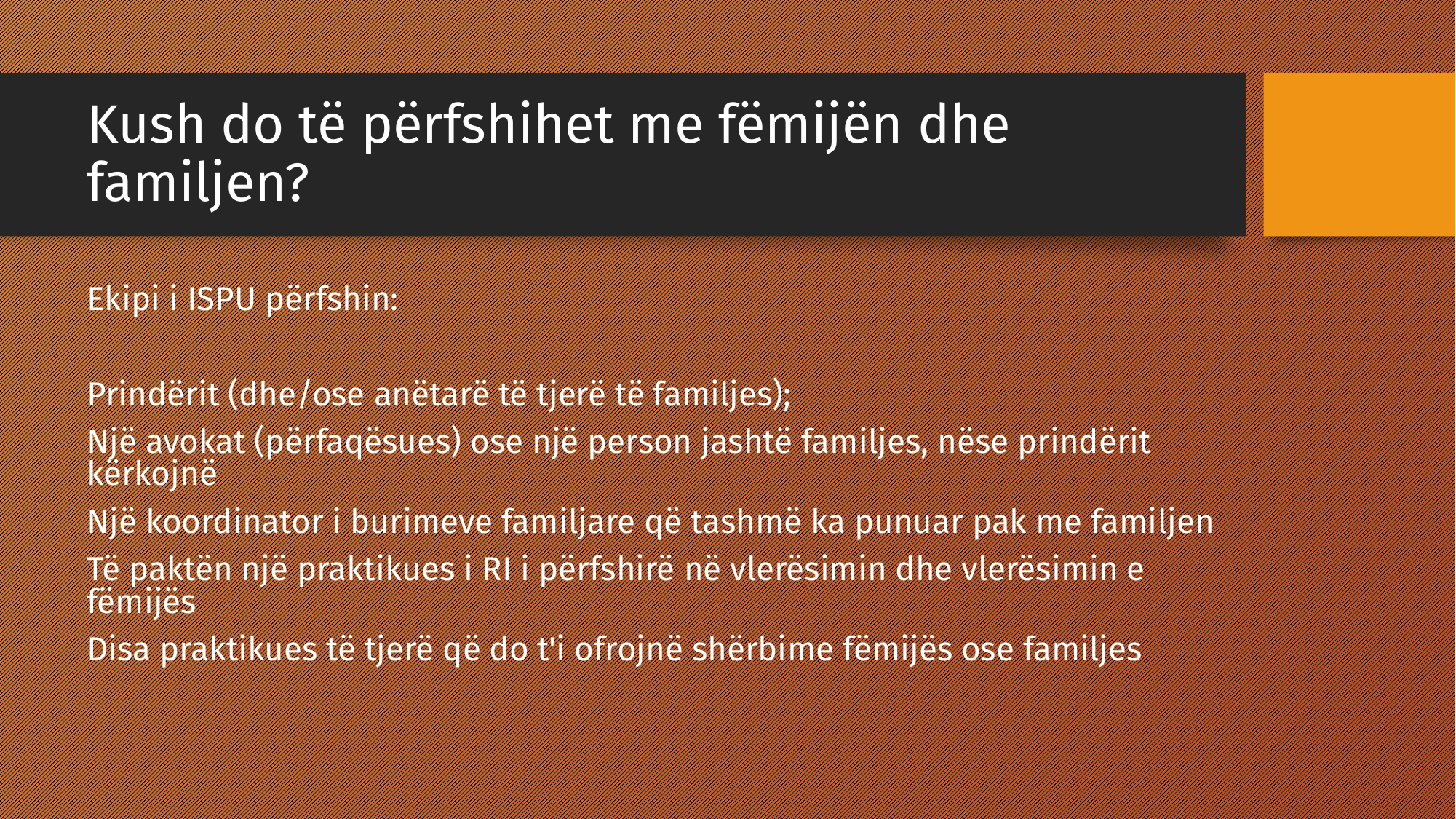

# Kush do të përfshihet me fëmijën dhe familjen?
Ekipi i ISPU përfshin:

Prindërit (dhe/ose anëtarë të tjerë të familjes);
Një avokat (përfaqësues) ose një person jashtë familjes, nëse prindërit kërkojnë
Një koordinator i burimeve familjare që tashmë ka punuar pak me familjen
Të paktën një praktikues i RI i përfshirë në vlerësimin dhe vlerësimin e fëmijës
Disa praktikues të tjerë që do t'i ofrojnë shërbime fëmijës ose familjes